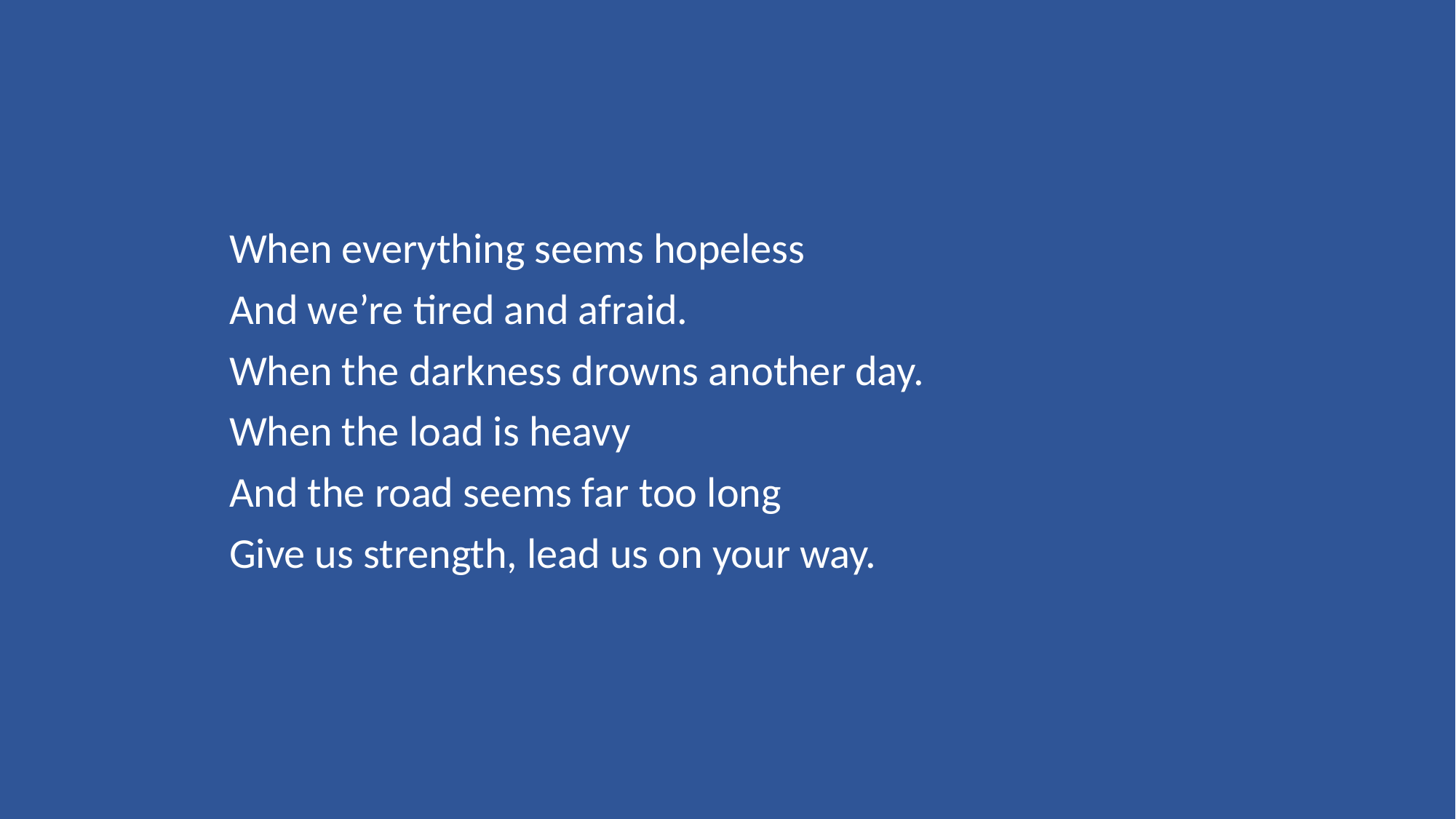

When everything seems hopeless
And we’re tired and afraid.
When the darkness drowns another day.
When the load is heavy
And the road seems far too long
Give us strength, lead us on your way.